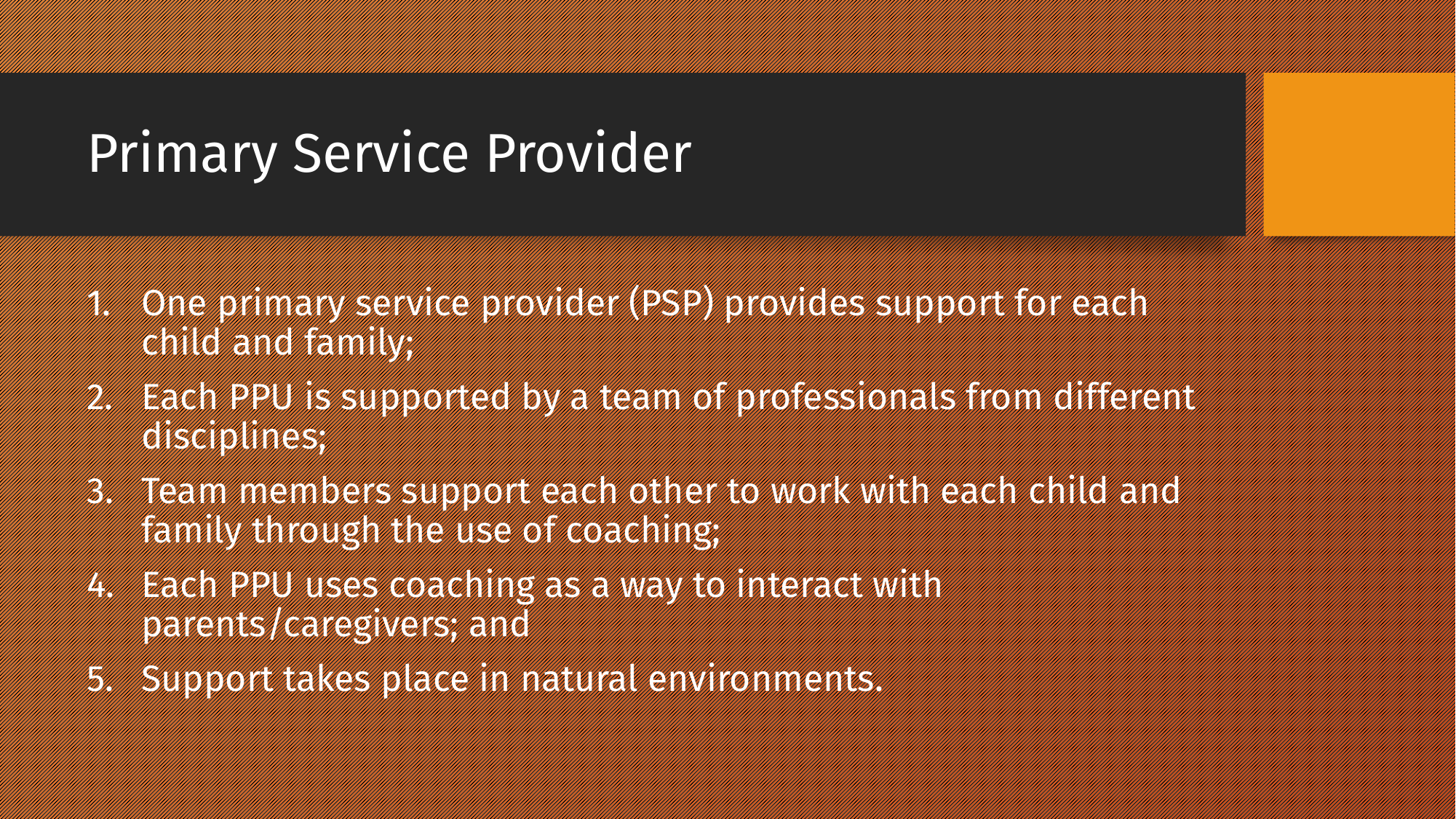

# Primary Service Provider
One primary service provider (PSP) provides support for each child and family;
Each PPU is supported by a team of professionals from different disciplines;
Team members support each other to work with each child and family through the use of coaching;
Each PPU uses coaching as a way to interact with parents/caregivers; and
Support takes place in natural environments.